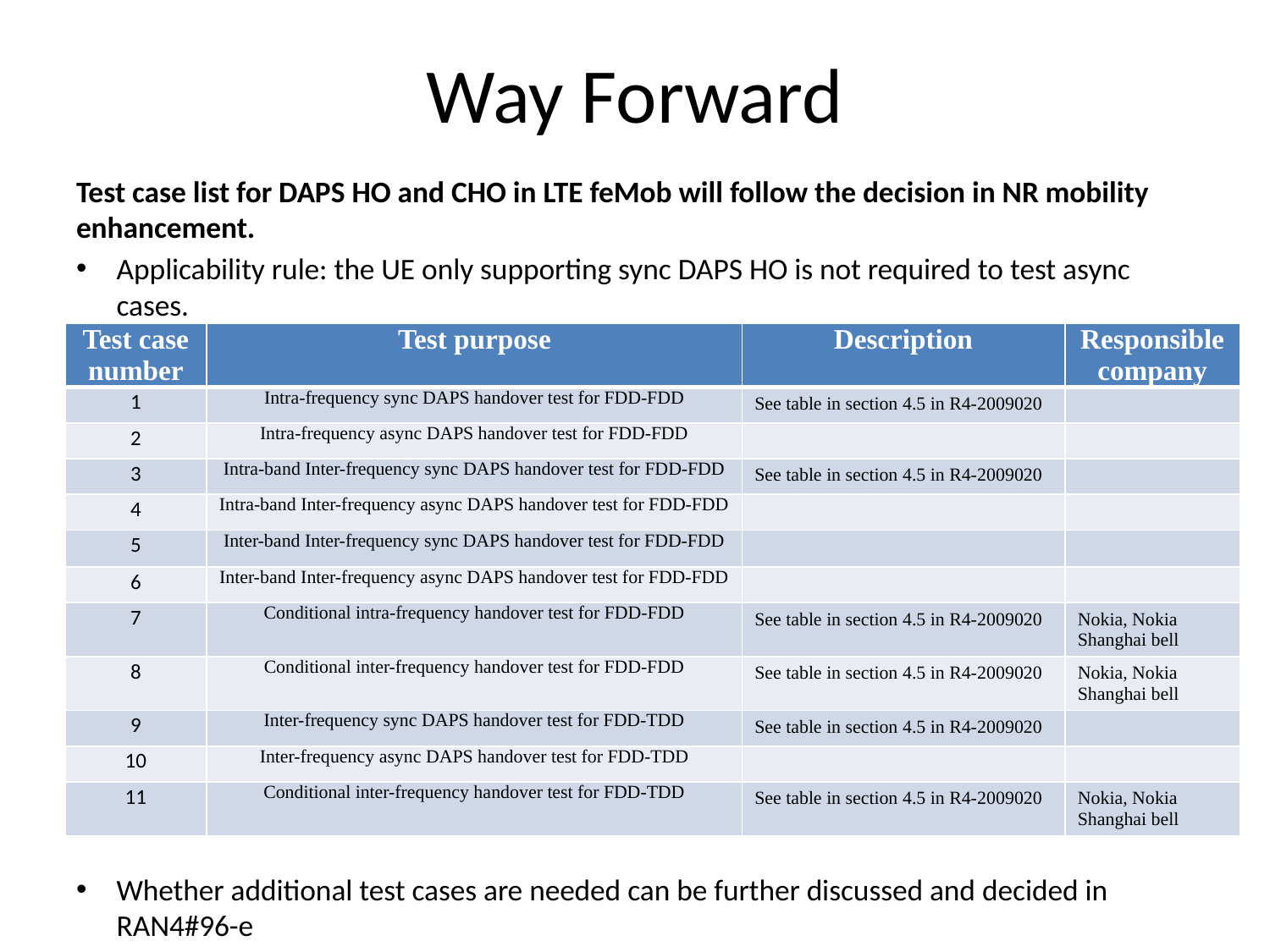

# Way Forward
Test case list for DAPS HO and CHO in LTE feMob will follow the decision in NR mobility enhancement.
Applicability rule: the UE only supporting sync DAPS HO is not required to test async cases.

Whether additional test cases are needed can be further discussed and decided in RAN4#96-e
| Test case number | Test purpose | Description | Responsible company |
| --- | --- | --- | --- |
| 1 | Intra-frequency sync DAPS handover test for FDD-FDD | See table in section 4.5 in R4-2009020 |  |
| 2 | Intra-frequency async DAPS handover test for FDD-FDD |  |  |
| 3 | Intra-band Inter-frequency sync DAPS handover test for FDD-FDD | See table in section 4.5 in R4-2009020 |  |
| 4 | Intra-band Inter-frequency async DAPS handover test for FDD-FDD |  |  |
| 5 | Inter-band Inter-frequency sync DAPS handover test for FDD-FDD |  |  |
| 6 | Inter-band Inter-frequency async DAPS handover test for FDD-FDD |  |  |
| 7 | Conditional intra-frequency handover test for FDD-FDD | See table in section 4.5 in R4-2009020 | Nokia, Nokia Shanghai bell |
| 8 | Conditional inter-frequency handover test for FDD-FDD | See table in section 4.5 in R4-2009020 | Nokia, Nokia Shanghai bell |
| 9 | Inter-frequency sync DAPS handover test for FDD-TDD | See table in section 4.5 in R4-2009020 |  |
| 10 | Inter-frequency async DAPS handover test for FDD-TDD |  |  |
| 11 | Conditional inter-frequency handover test for FDD-TDD | See table in section 4.5 in R4-2009020 | Nokia, Nokia Shanghai bell |